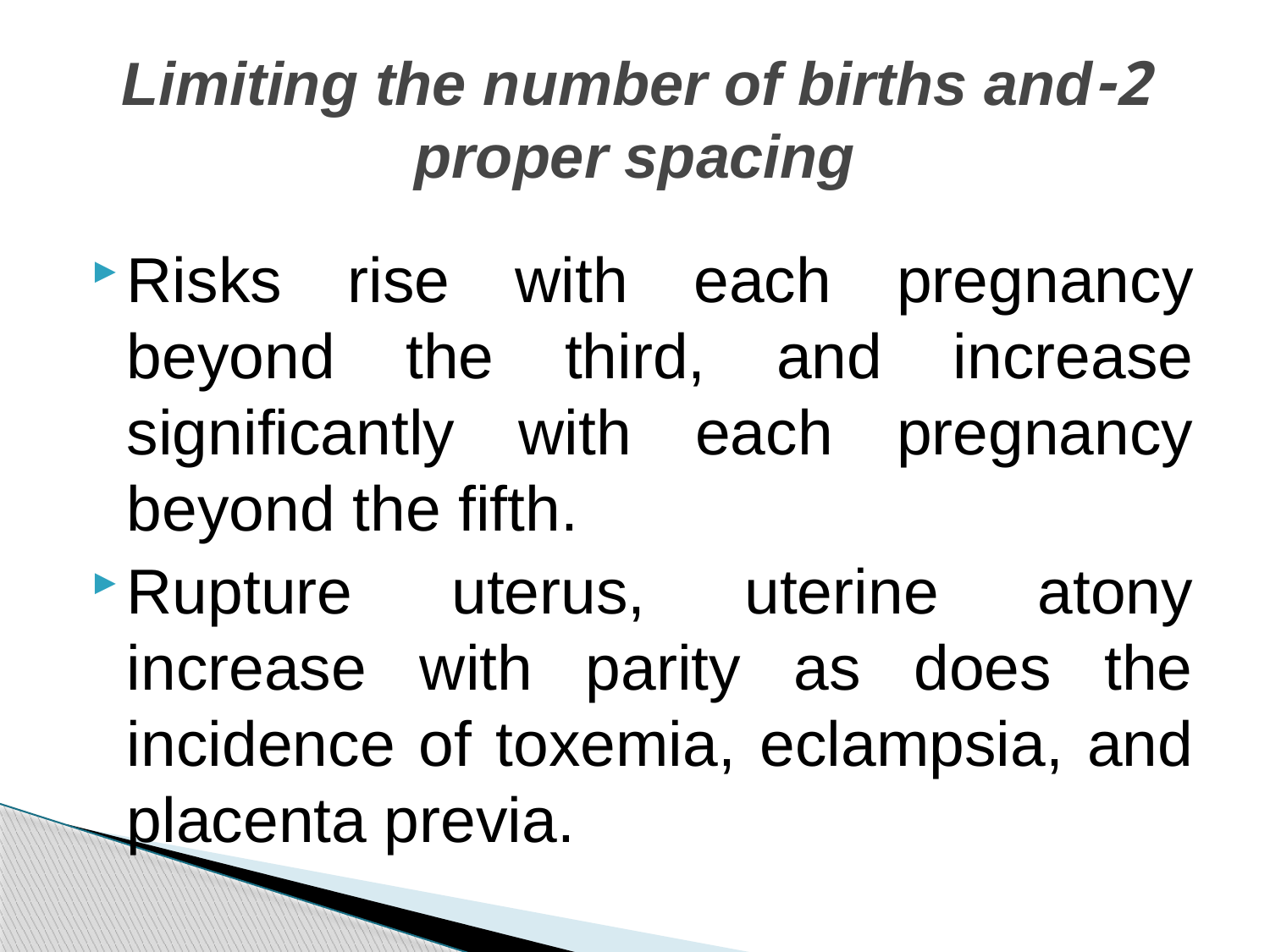

# 2-Limiting the number of births and proper spacing
Risks rise with each pregnancy beyond the third, and increase significantly with each pregnancy beyond the fifth.
Rupture uterus, uterine atony increase with parity as does the incidence of toxemia, eclampsia, and placenta previa.